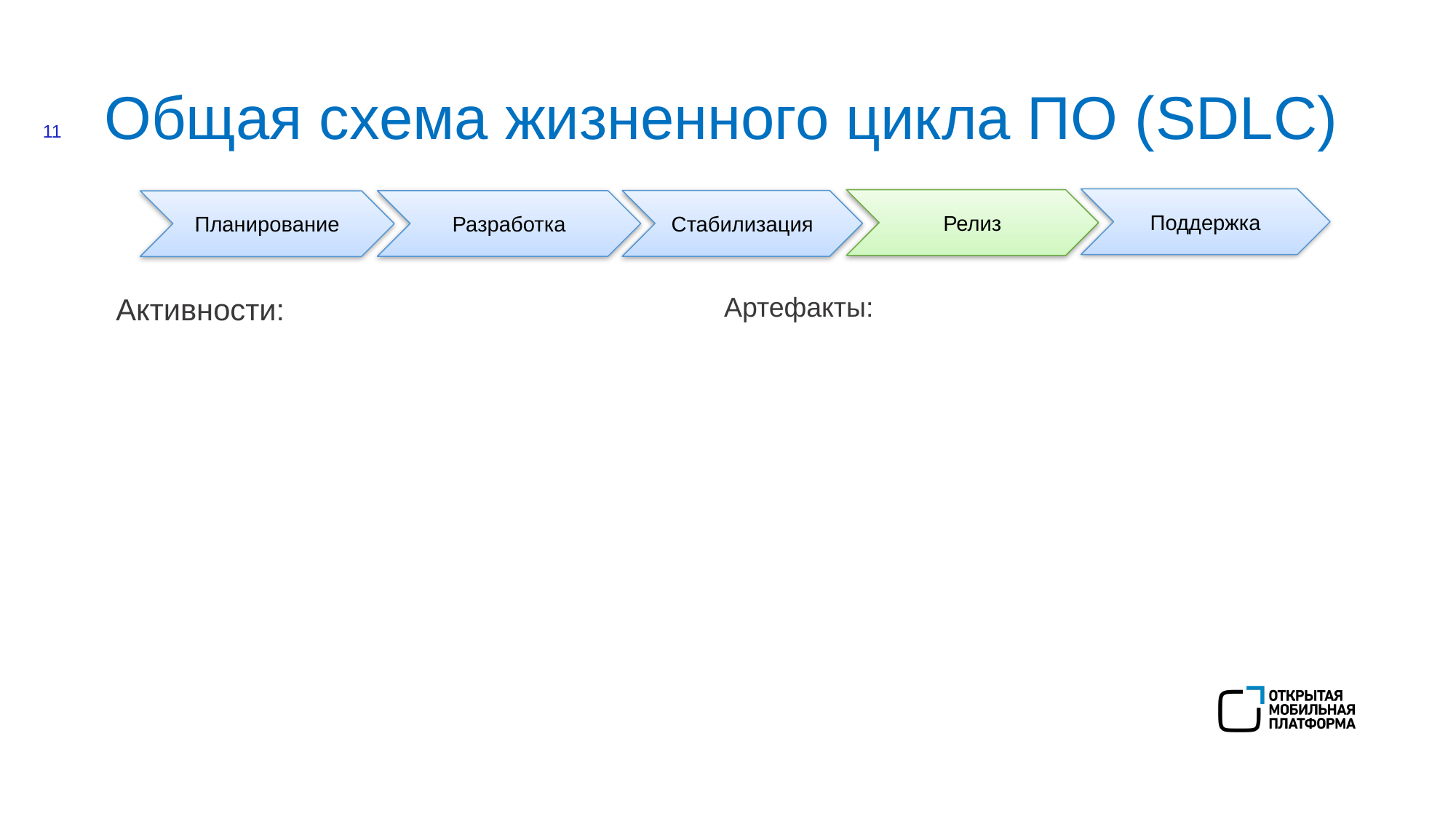

11
# Общая схема жизненного цикла ПО (SDLC)
Поддержка
Релиз
Стабилизация
Разработка
Планирование
Артефакты:

Активности: